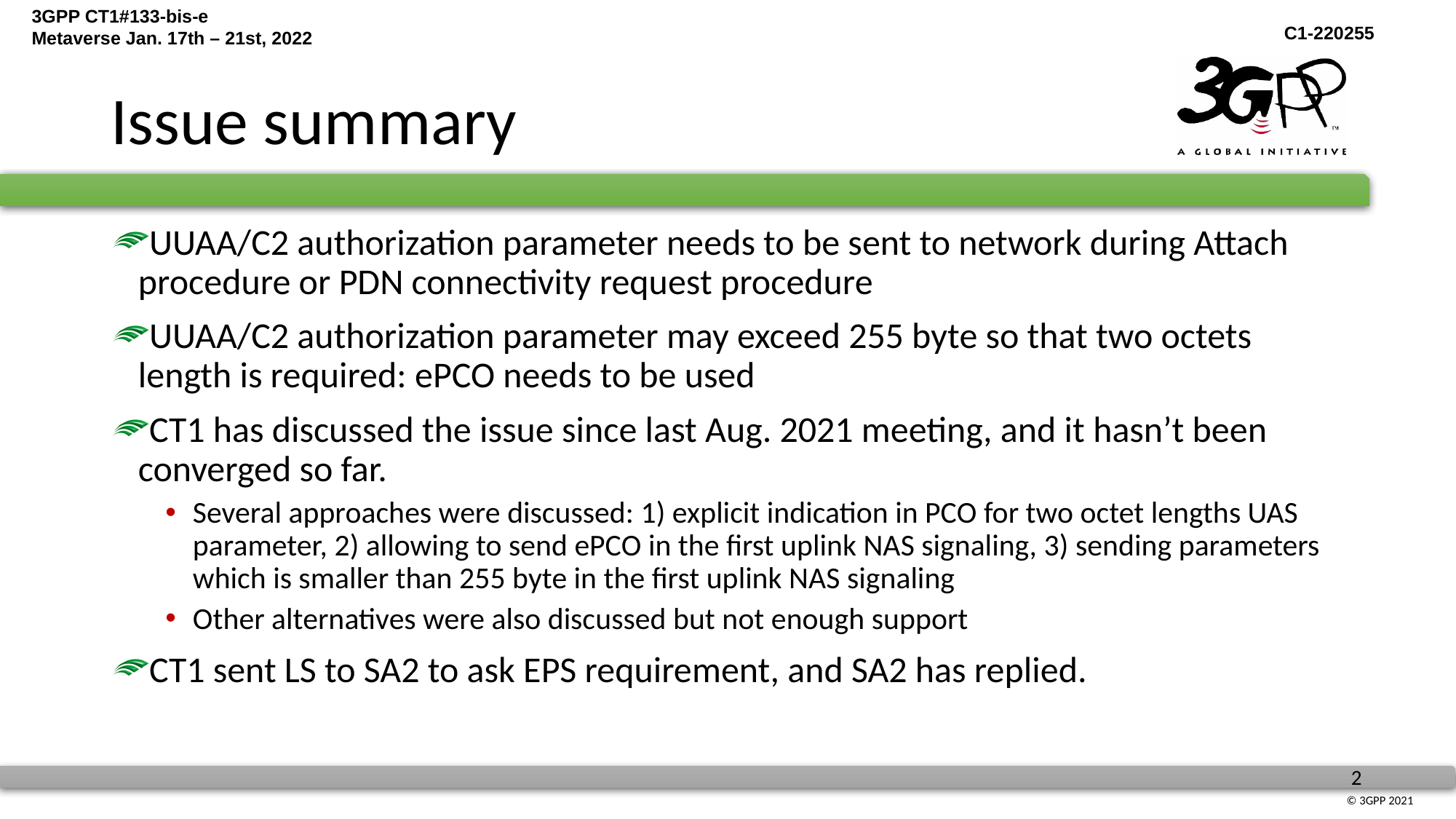

# Issue summary
UUAA/C2 authorization parameter needs to be sent to network during Attach procedure or PDN connectivity request procedure
UUAA/C2 authorization parameter may exceed 255 byte so that two octets length is required: ePCO needs to be used
CT1 has discussed the issue since last Aug. 2021 meeting, and it hasn’t been converged so far.
Several approaches were discussed: 1) explicit indication in PCO for two octet lengths UAS parameter, 2) allowing to send ePCO in the first uplink NAS signaling, 3) sending parameters which is smaller than 255 byte in the first uplink NAS signaling
Other alternatives were also discussed but not enough support
CT1 sent LS to SA2 to ask EPS requirement, and SA2 has replied.